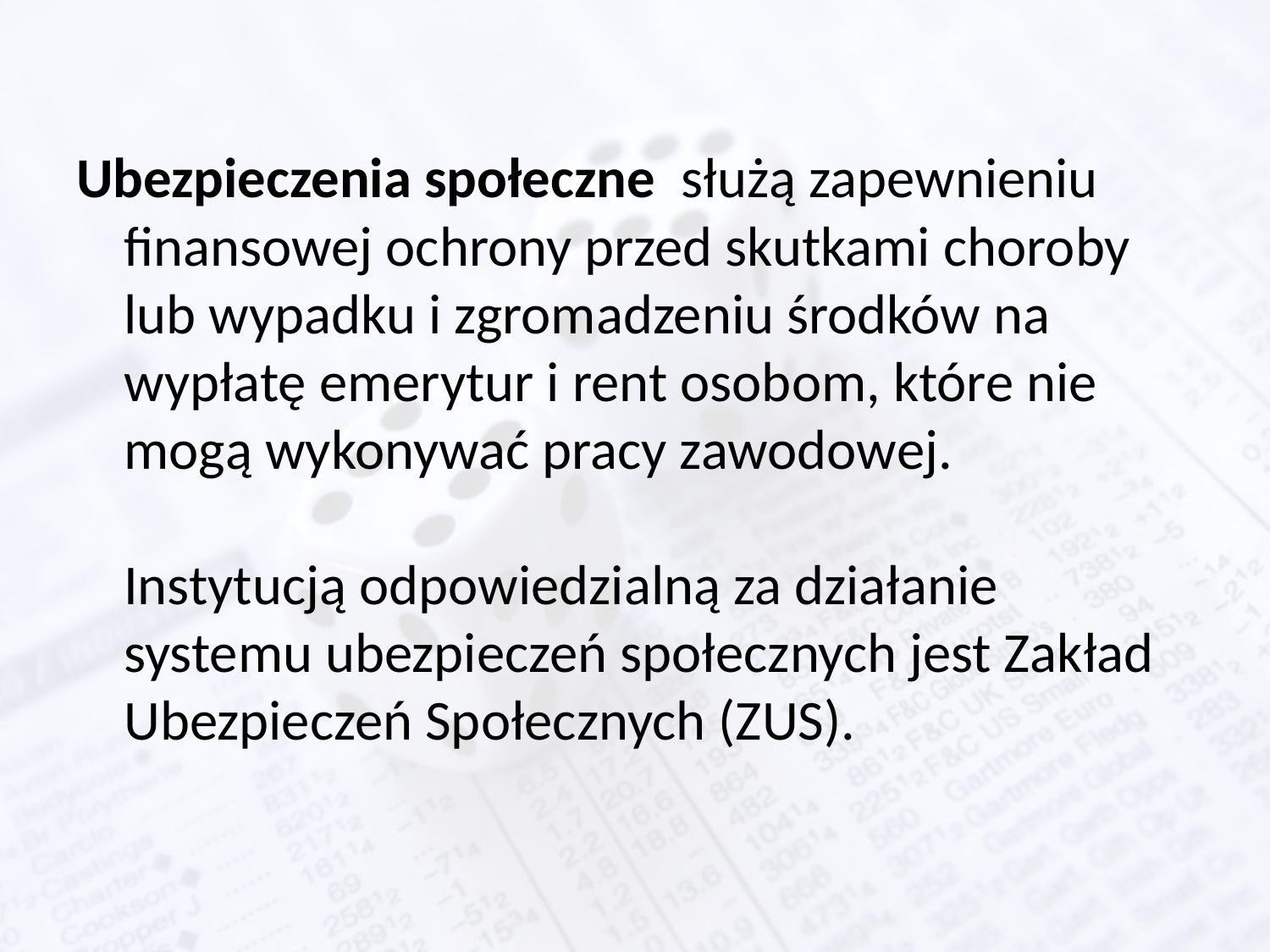

#

Ubezpieczenia społeczne  służą zapewnieniu finansowej ochrony przed skutkami choroby lub wypadku i zgromadzeniu środków na wypłatę emerytur i rent osobom, które nie mogą wykonywać pracy zawodowej.
Instytucją odpowiedzialną za działanie systemu ubezpieczeń społecznych jest Zakład Ubezpieczeń Społecznych (ZUS).